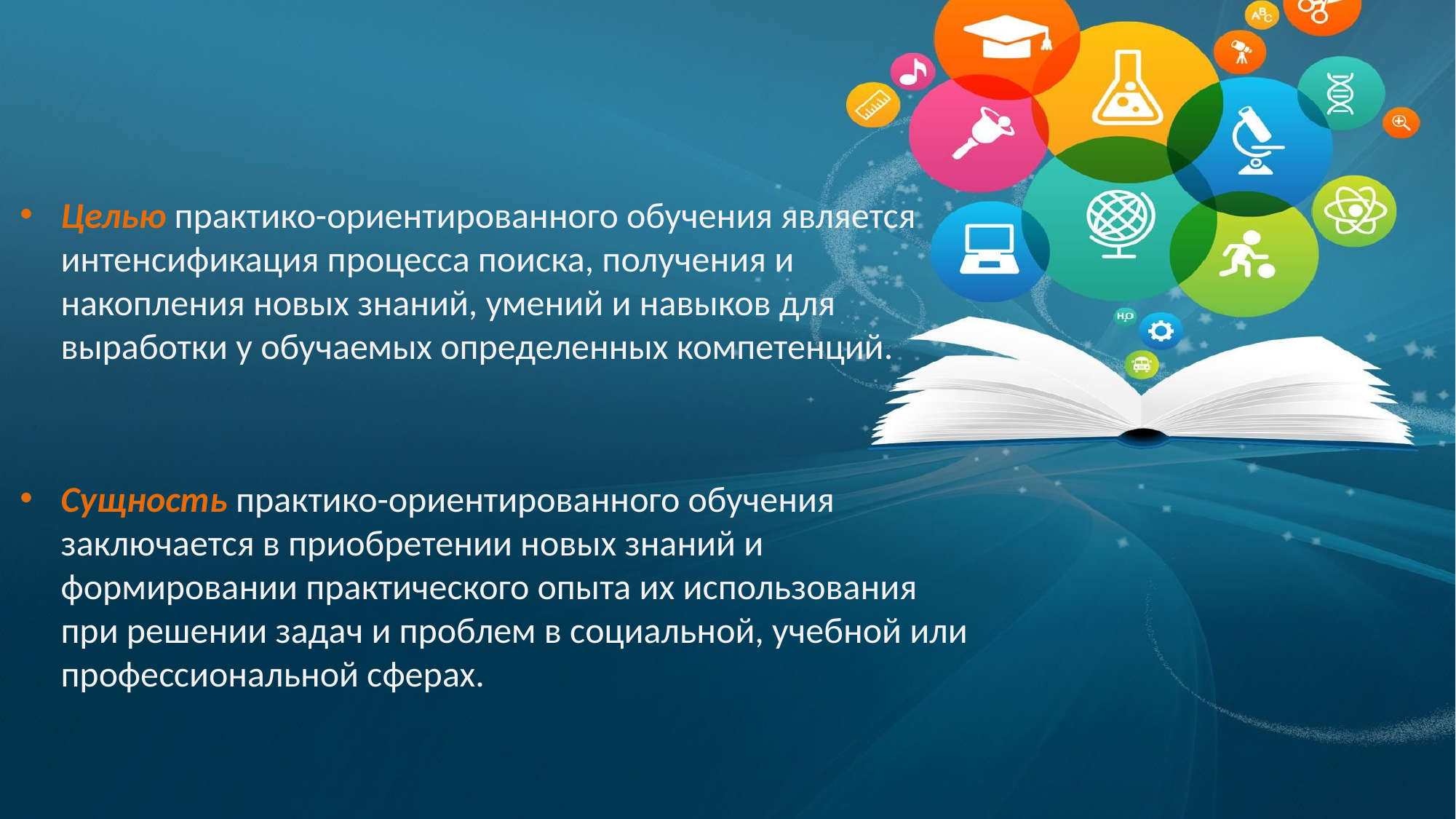

#
Целью практико-ориентированного обучения является интенсификация процесса поиска, получения и накопления новых знаний, умений и навыков для выработки у обучаемых определенных компетенций.

Сущность практико-ориентированного обучения заключается в приобретении новых знаний и формировании практического опыта их использования при решении задач и проблем в социальной, учебной или профессиональной сферах.